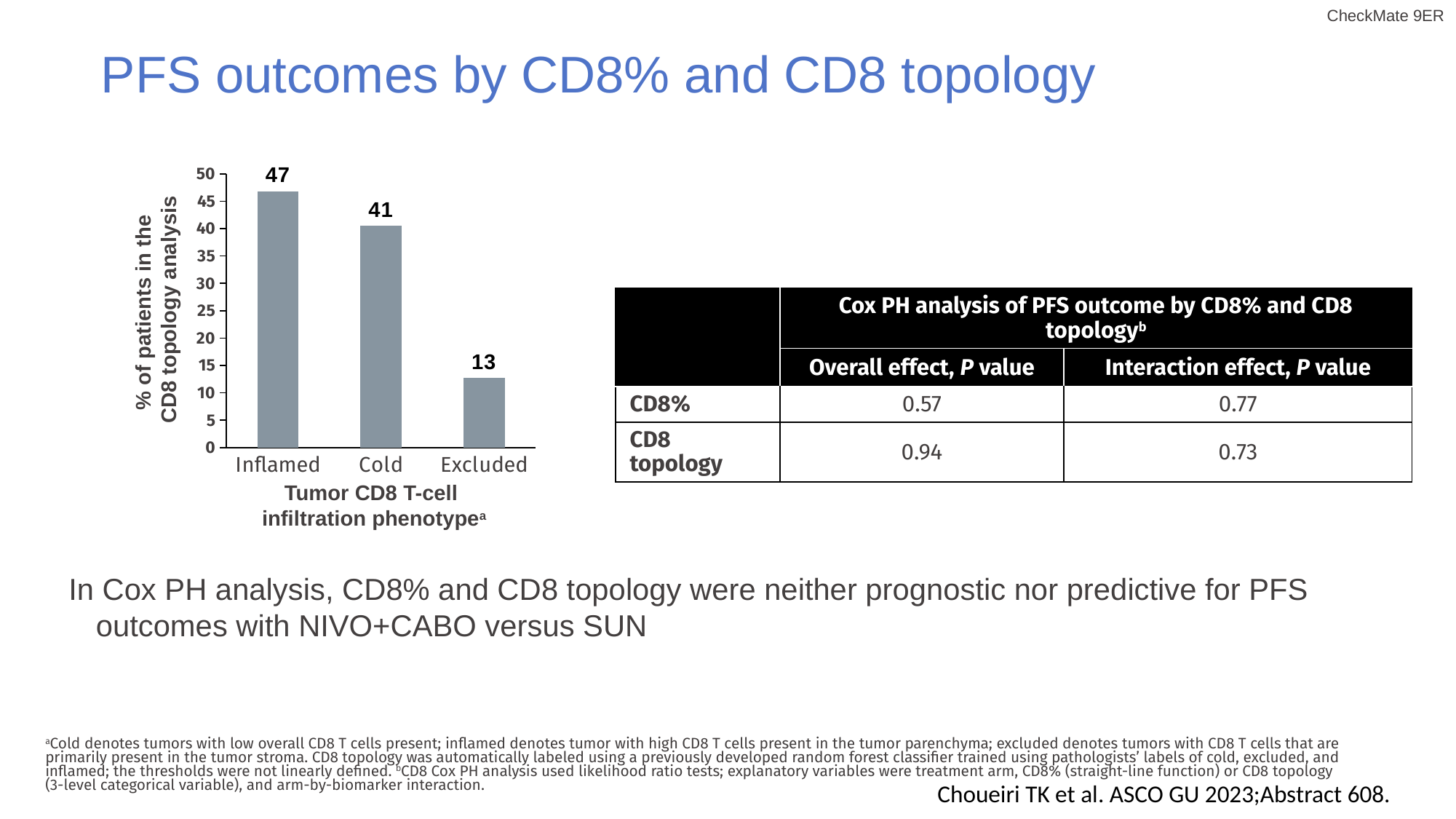

PFS outcomes by CD8% and CD8 topology

### Chart

| Category |  |
|---|---|
| Inflamed | 46.8 |
| Cold | 40.5 |
| Excluded | 12.7 |
% of patients in the
CD8 topology analysis
Tumor CD8 T-cell
infiltration phenotypea
|  | Cox PH analysis of PFS outcome by CD8% and CD8 topologyb |  |
| --- | --- | --- |
|  | Overall effect, P value | Interaction effect, P value |
| CD8% | 0.57 | 0.77 |
| CD8 topology | 0.94 | 0.73 |
In Cox PH analysis, CD8% and CD8 topology were neither prognostic nor predictive for PFS outcomes with NIVO+CABO versus SUN
aCold denotes tumors with low overall CD8 T cells present; inflamed denotes tumor with high CD8 T cells present in the tumor parenchyma; excluded denotes tumors with CD8 T cells that are primarily present in the tumor stroma. CD8 topology was automatically labeled using a previously developed random forest classifier trained using pathologists’ labels of cold, excluded, and inflamed; the thresholds were not linearly defined. bCD8 Cox PH analysis used likelihood ratio tests; explanatory variables were treatment arm, CD8% (straight-line function) or CD8 topology (3-level categorical variable), and arm-by-biomarker interaction.
Choueiri TK et al. ASCO GU 2023;Abstract 608.